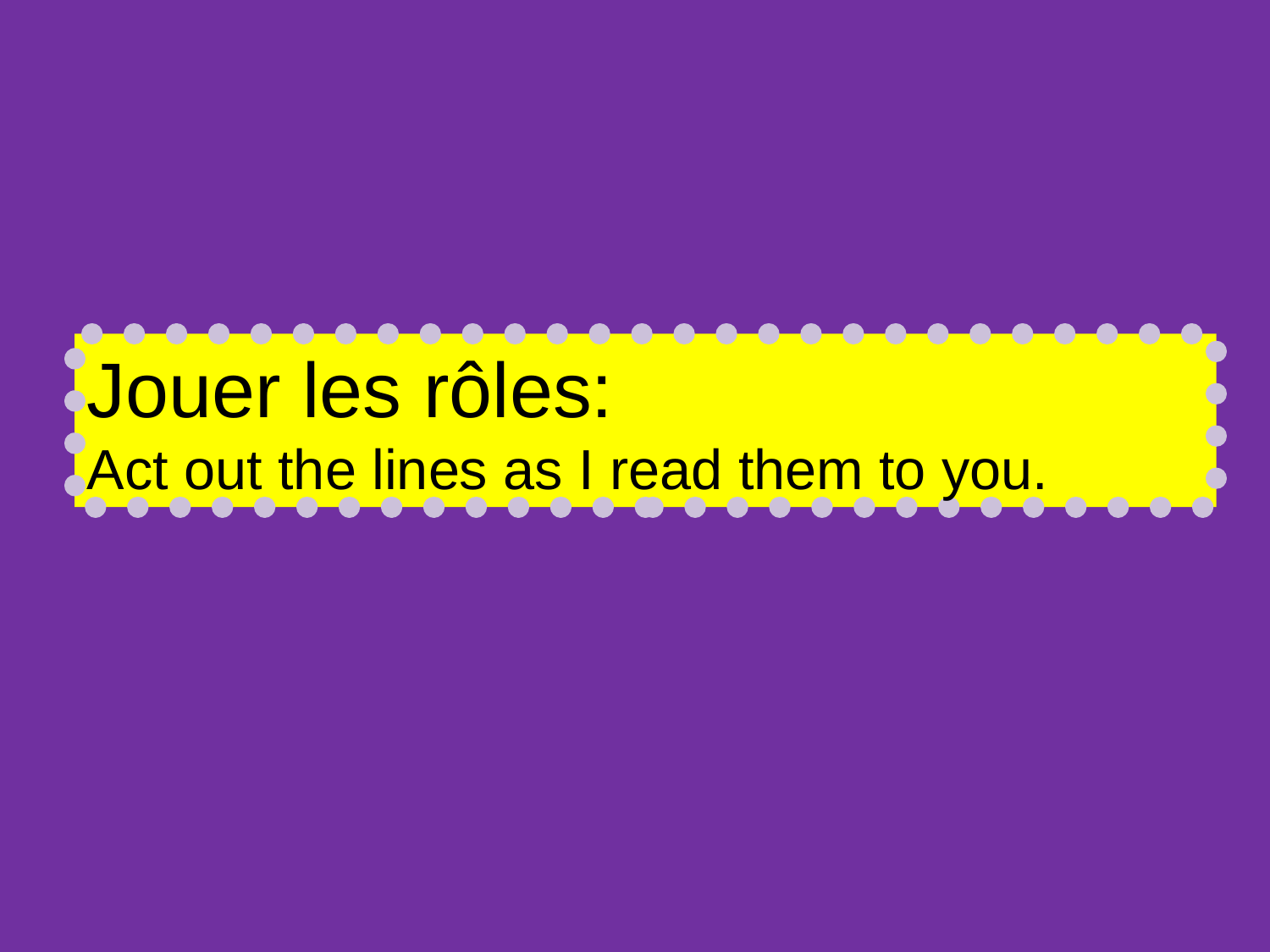

Jouer les rôles:
Act out the lines as I read them to you.